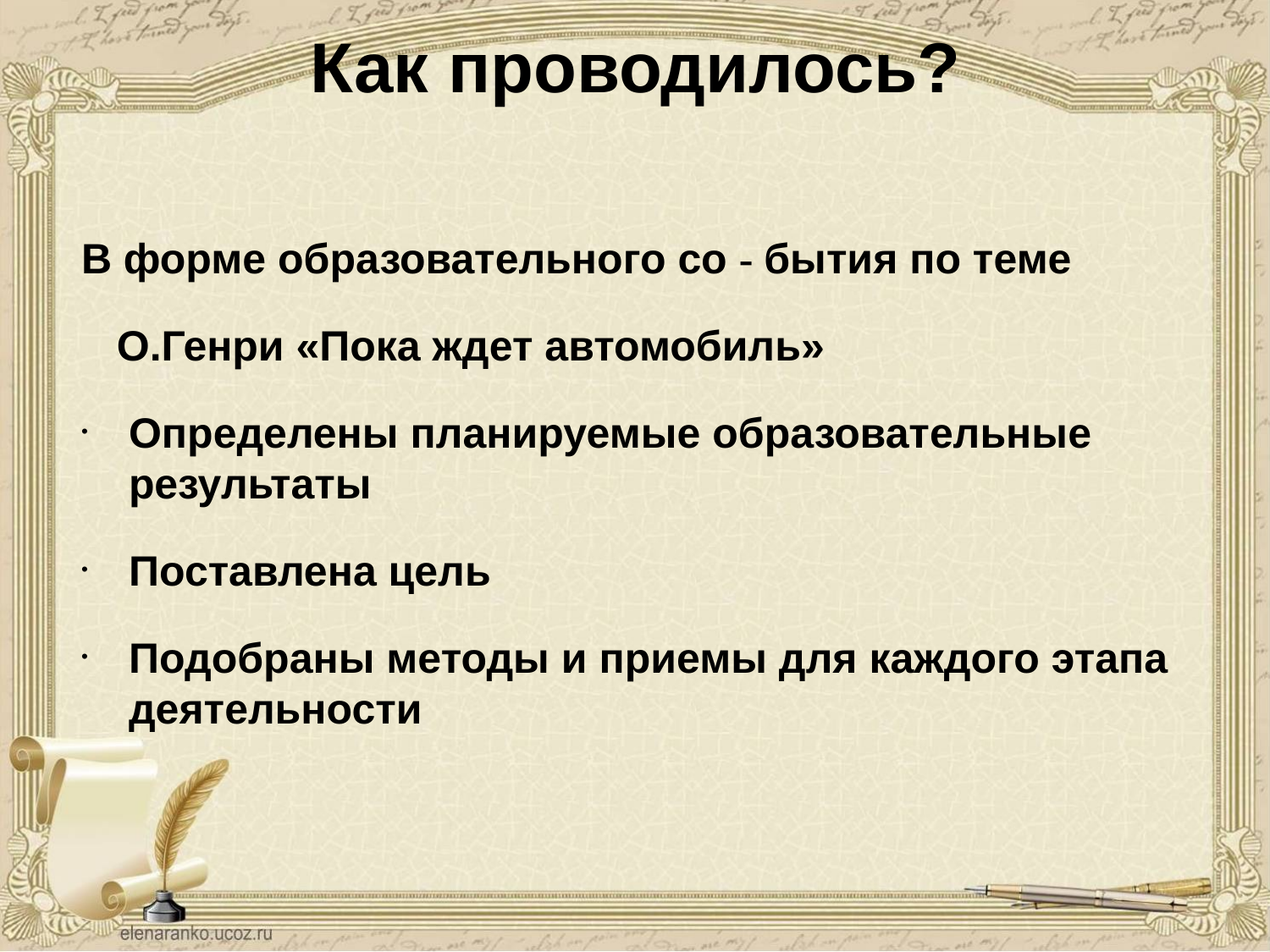

# Как проводилось?
В форме образовательного со - бытия по теме
   О.Генри «Пока ждет автомобиль»
Определены планируемые образовательные результаты
Поставлена цель
Подобраны методы и приемы для каждого этапа деятельности